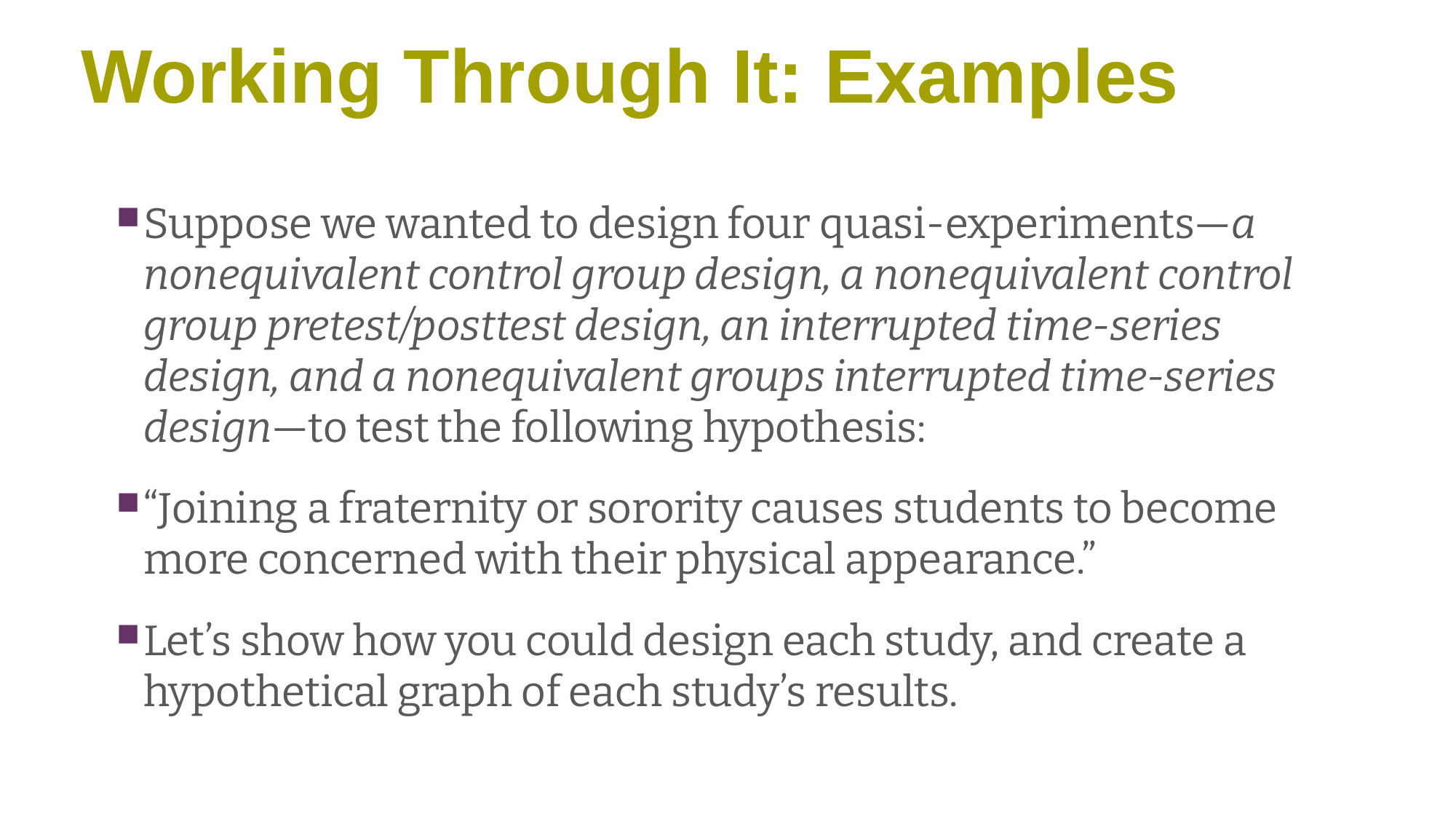

# Working Through It: Examples
Suppose we wanted to design four quasi-experiments—a nonequivalent control group design, a nonequivalent control group pretest/posttest design, an interrupted time-series design, and a nonequivalent groups interrupted time-series design—to test the following hypothesis:
“Joining a fraternity or sorority causes students to become more concerned with their physical appearance.”
Let’s show how you could design each study, and create a hypothetical graph of each study’s results.